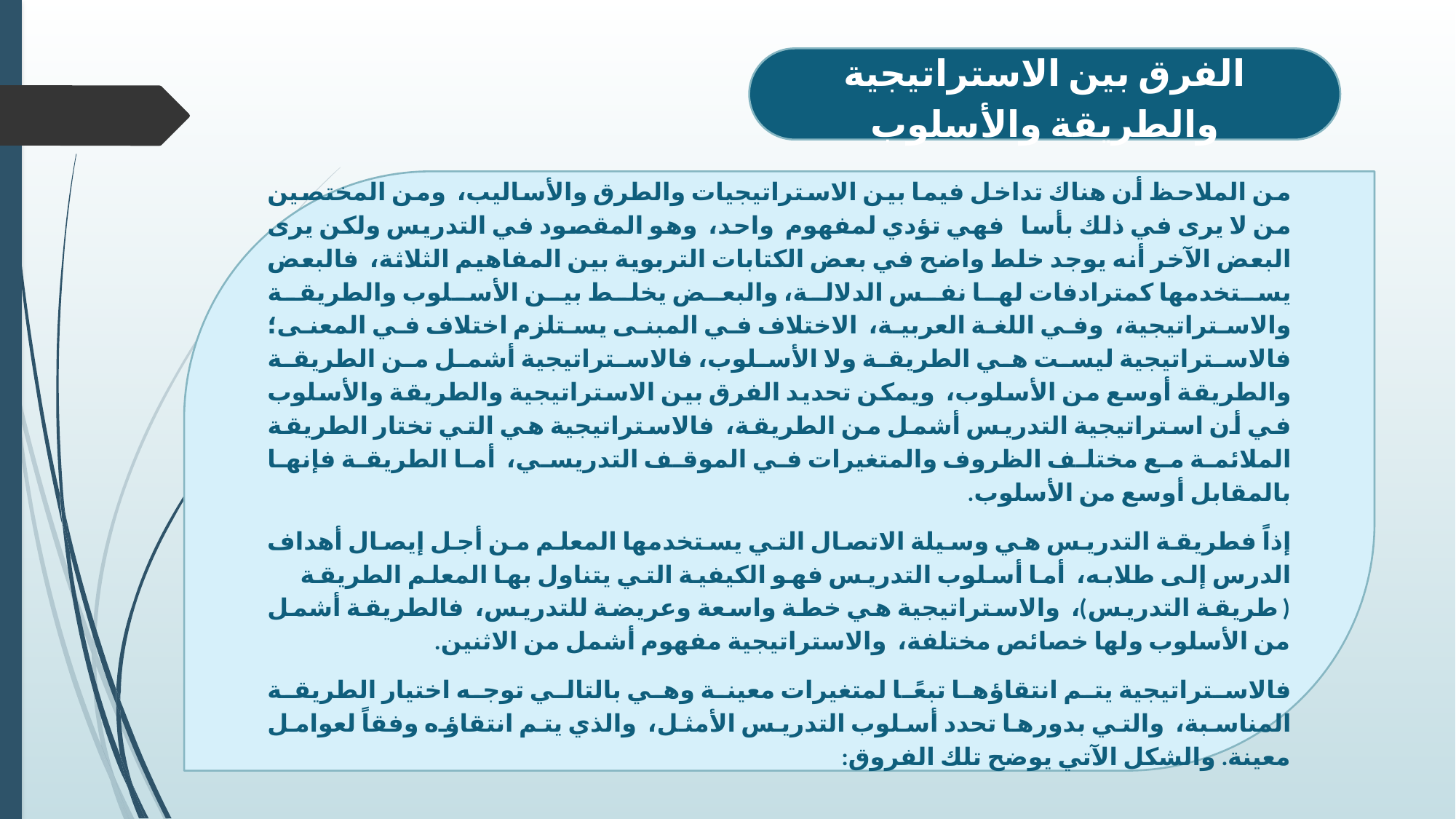

الفرق بين الاستراتيجية والطريقة والأسلوب
من الملاحظ أن هناك تداخل فيما بين الاستراتيجيات والطرق والأساليب،  ومن المختصين من لا يرى في ذلك بأسا   فهي تؤدي لمفهوم  واحد،  وهو المقصود في التدريس ولكن يرى البعض الآخر أنه يوجد خلط واضح في بعض الكتابات التربوية بين المفاهيم الثلاثة،  فالبعض يستخدمها كمترادفات لها نفس الدلالة، والبعض يخلط بين الأسلوب والطريقة والاستراتيجية،  وفي اللغة العربية،  الاختلاف في المبنى يستلزم اختلاف في المعنى؛ فالاستراتيجية ليست هي الطريقة ولا الأسلوب، فالاستراتيجية أشمل من الطريقة والطريقة أوسع من الأسلوب،  ويمكن تحديد الفرق بين الاستراتيجية والطريقة والأسلوب في أن استراتيجية التدريس أشمل من الطريقة،  فالاستراتيجية هي التي تختار الطريقة الملائمة مع مختلف الظروف والمتغيرات في الموقف التدريسي،  أما الطريقة فإنها بالمقابل أوسع من الأسلوب.
إذاً فطريقة التدريس هي وسيلة الاتصال التي يستخدمها المعلم من أجل إيصال أهداف الدرس إلى طلابه،  أما أسلوب التدريس فهو الكيفية التي يتناول بها المعلم الطريقة       ( طريقة التدريس)،  والاستراتيجية هي خطة واسعة وعريضة للتدريس،  فالطريقة أشمل من الأسلوب ولها خصائص مختلفة،  والاستراتيجية مفهوم أشمل من الاثنين.
فالاستراتيجية يتم انتقاؤها تبعًا لمتغيرات معينة وهي بالتالي توجه اختيار الطريقة المناسبة،  والتي بدورها تحدد أسلوب التدريس الأمثل،  والذي يتم انتقاؤه وفقاً لعوامل معينة. والشكل الآتي يوضح تلك الفروق: